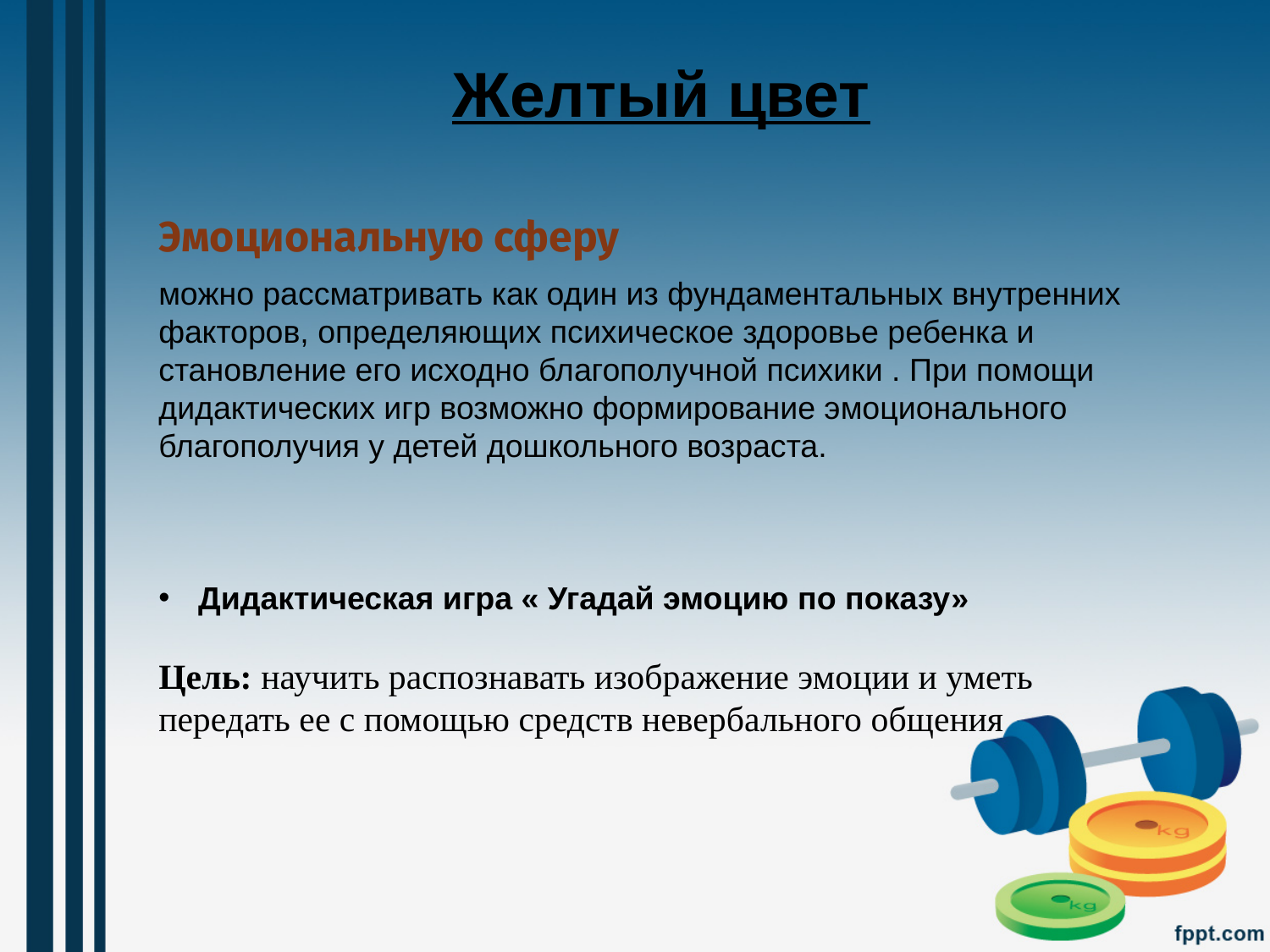

Желтый цвет

Эмоциональную сферу
можно рассматривать как один из фундаментальных внутренних факторов, определяющих психическое здоровье ребенка и становление его исходно благополучной психики . При помощи дидактических игр возможно формирование эмоционального благополучия у детей дошкольного возраста.

Дидактическая игра « Угадай эмоцию по показу»

Цель: научить распознавать изображение эмоции и уметь передать ее с помощью средств невербального общения